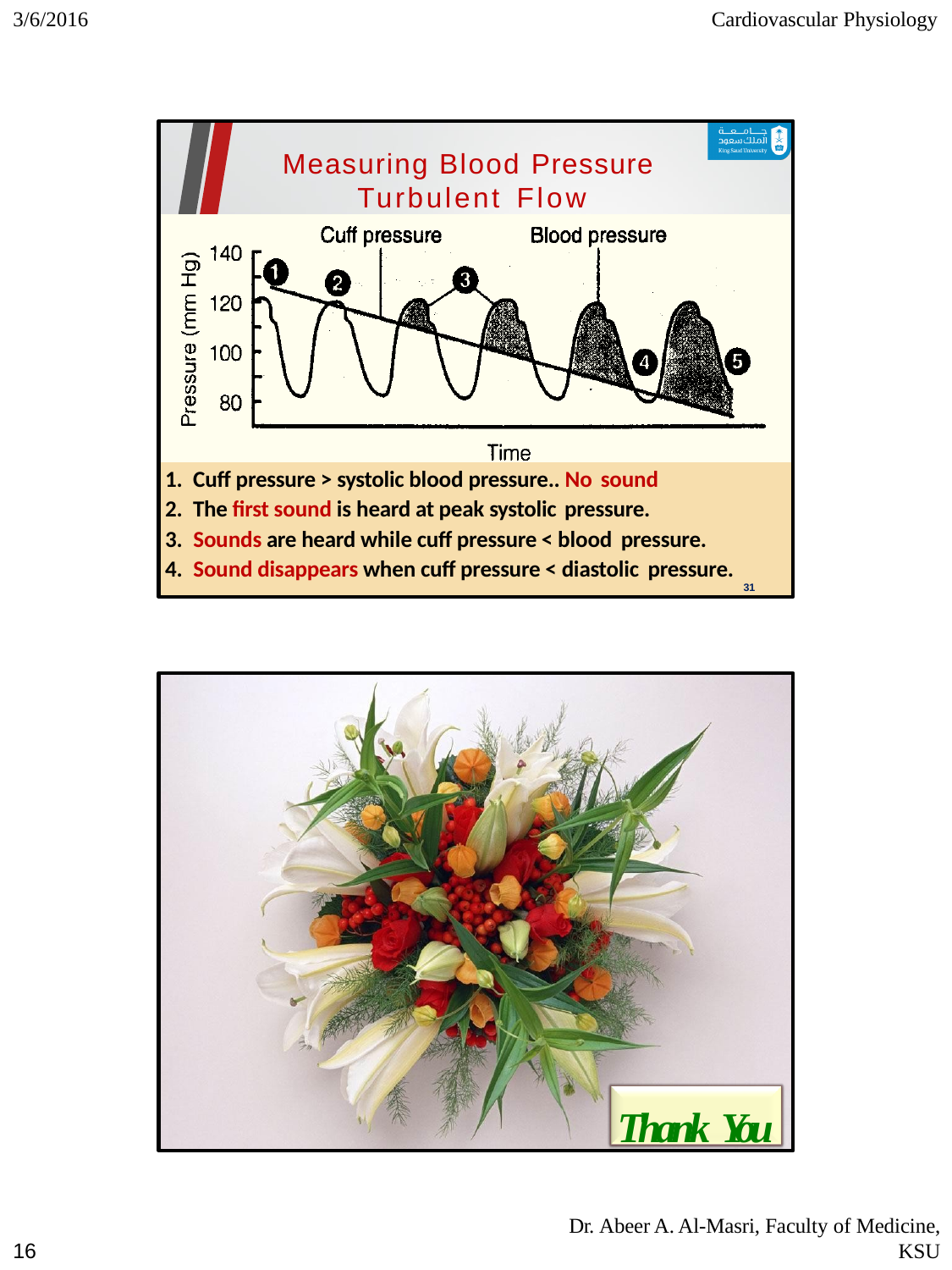

3/6/2016
Cardiovascular Physiology

Measuring Blood Pressure  Turbulent Flow

Cuff pressure > systolic blood pressure.. No sound
The first sound is heard at peak systolic pressure.
Sounds are heard while cuff pressure < blood pressure.
Sound disappears when cuff pressure < diastolic pressure.

31

Thank You

Dr. Abeer A. Al-Masri, Faculty of Medicine,
KSU
16